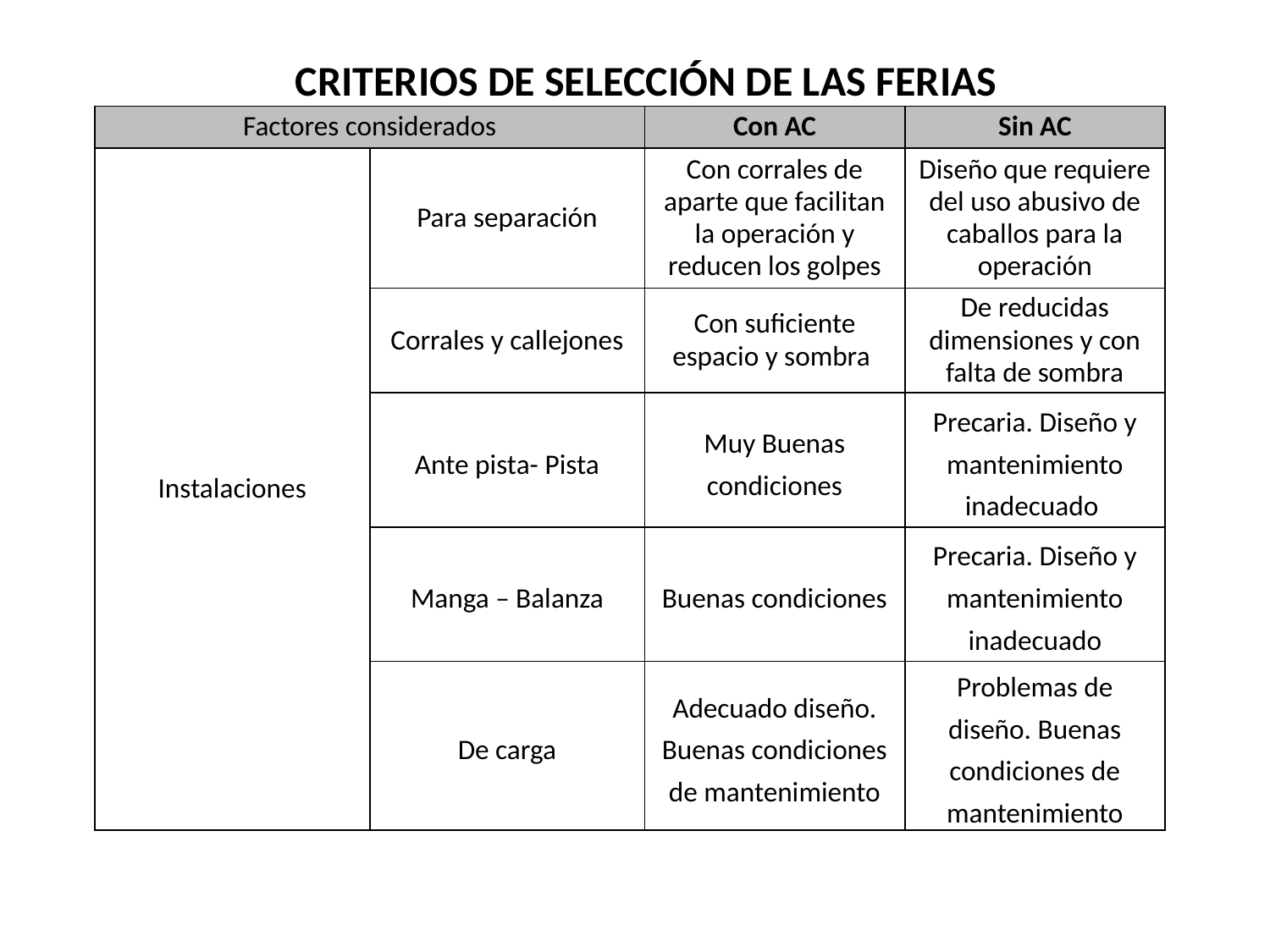

# CRITERIOS DE SELECCIÓN DE LAS FERIAS
| Factores considerados |  | Con AC | Sin AC |
| --- | --- | --- | --- |
| Instalaciones | Para separación | Con corrales de aparte que facilitan la operación y reducen los golpes | Diseño que requiere del uso abusivo de caballos para la operación |
|  | Corrales y callejones | Con suficiente espacio y sombra | De reducidas dimensiones y con falta de sombra |
|  | Ante pista- Pista | Muy Buenas condiciones | Precaria. Diseño y mantenimiento inadecuado |
|  | Manga – Balanza | Buenas condiciones | Precaria. Diseño y mantenimiento inadecuado |
|  | De carga | Adecuado diseño. Buenas condiciones de mantenimiento | Problemas de diseño. Buenas condiciones de mantenimiento |